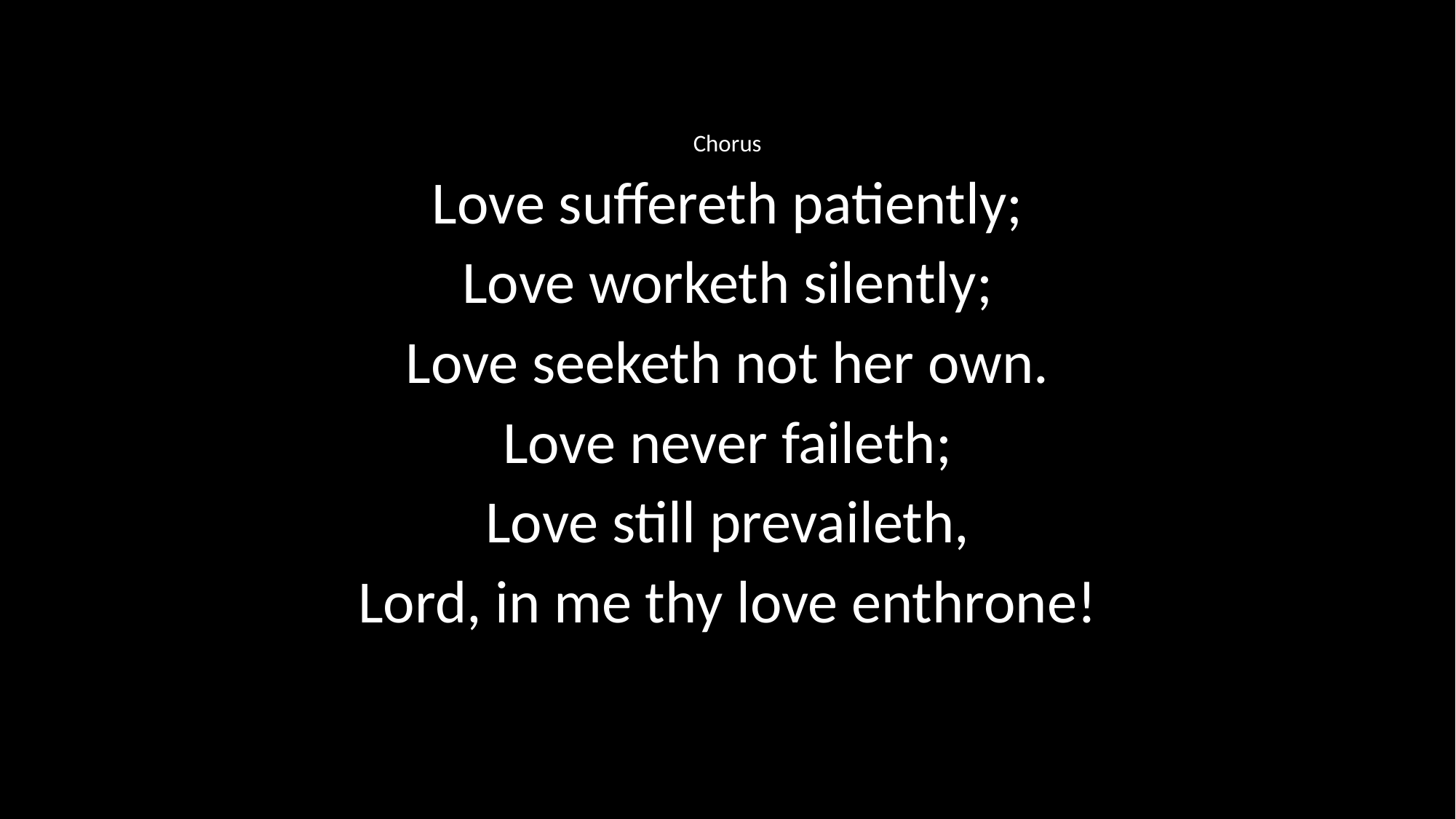

Chorus
Love suffereth patiently;
Love worketh silently;
Love seeketh not her own.
Love never faileth;
Love still prevaileth,
Lord, in me thy love enthrone!